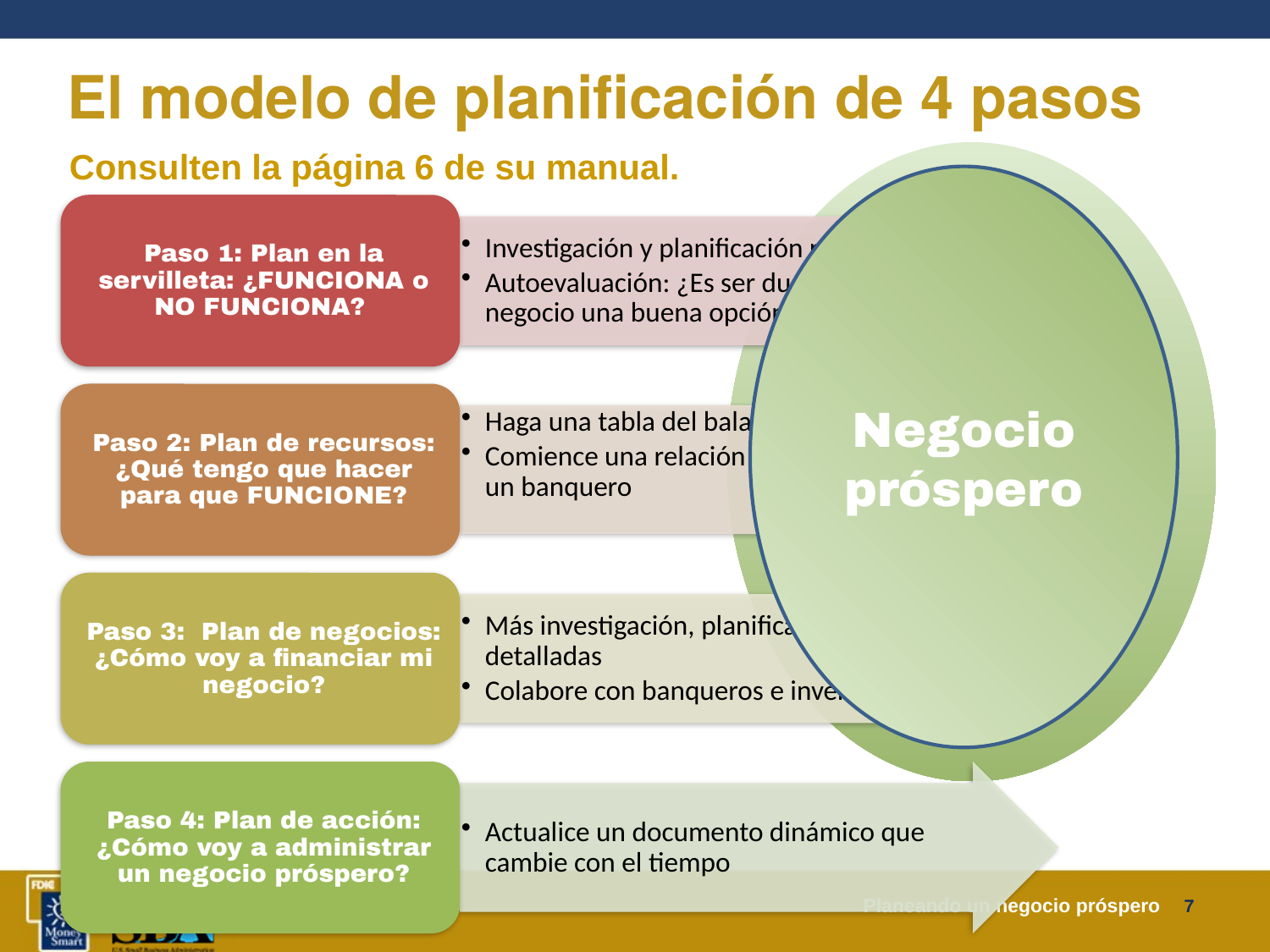

# El modelo de planificación de 4 pasos
Consulten la página 6 de su manual.
Negocio próspero
Negocio próspero
Investigación y planificación preliminar
Autoevaluación: ¿Es ser dueño de un negocio una buena opción?
Paso 1: Plan en la servilleta: ¿FUNCIONA o NO FUNCIONA?
Haga una tabla del balance inicial
Comience una relación de largo plazo con un banquero
Paso 2: Plan de recursos: ¿Qué tengo que hacer para que FUNCIONE?
Más investigación, planificación y finanzas detalladas
Colabore con banqueros e inversionistas
Paso 3:  Plan de negocios: ¿Cómo voy a financiar mi negocio?
Actualice un documento dinámico que cambie con el tiempo
Paso 4: Plan de acción: ¿Cómo voy a administrar un negocio próspero?